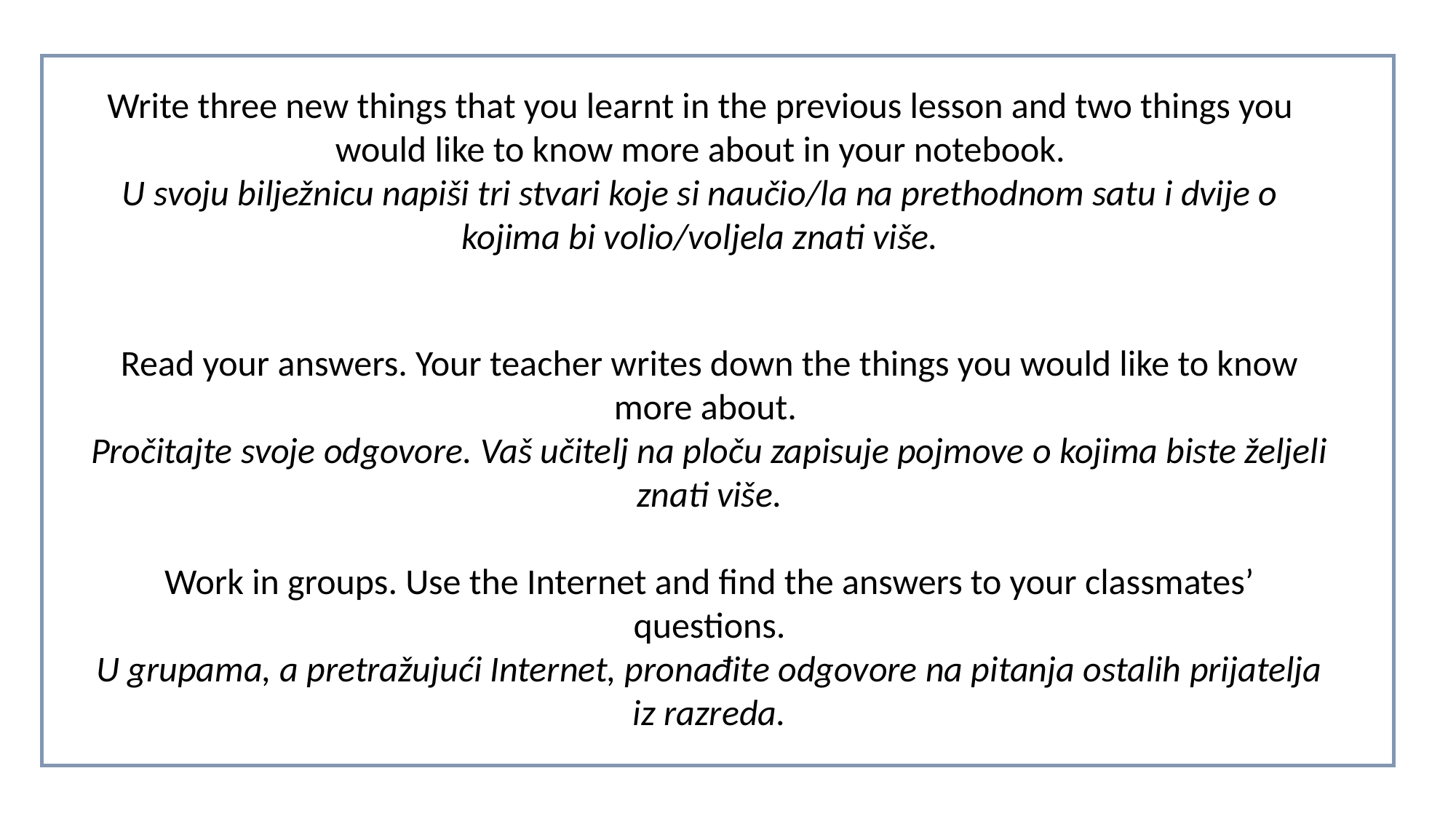

Write three new things that you learnt in the previous lesson and two things you would like to know more about in your notebook.
U svoju bilježnicu napiši tri stvari koje si naučio/la na prethodnom satu i dvije o kojima bi volio/voljela znati više.
Read your answers. Your teacher writes down the things you would like to know more about.
Pročitajte svoje odgovore. Vaš učitelj na ploču zapisuje pojmove o kojima biste željeli znati više.

Work in groups. Use the Internet and find the answers to your classmates’ questions.
U grupama, a pretražujući Internet, pronađite odgovore na pitanja ostalih prijatelja iz razreda.